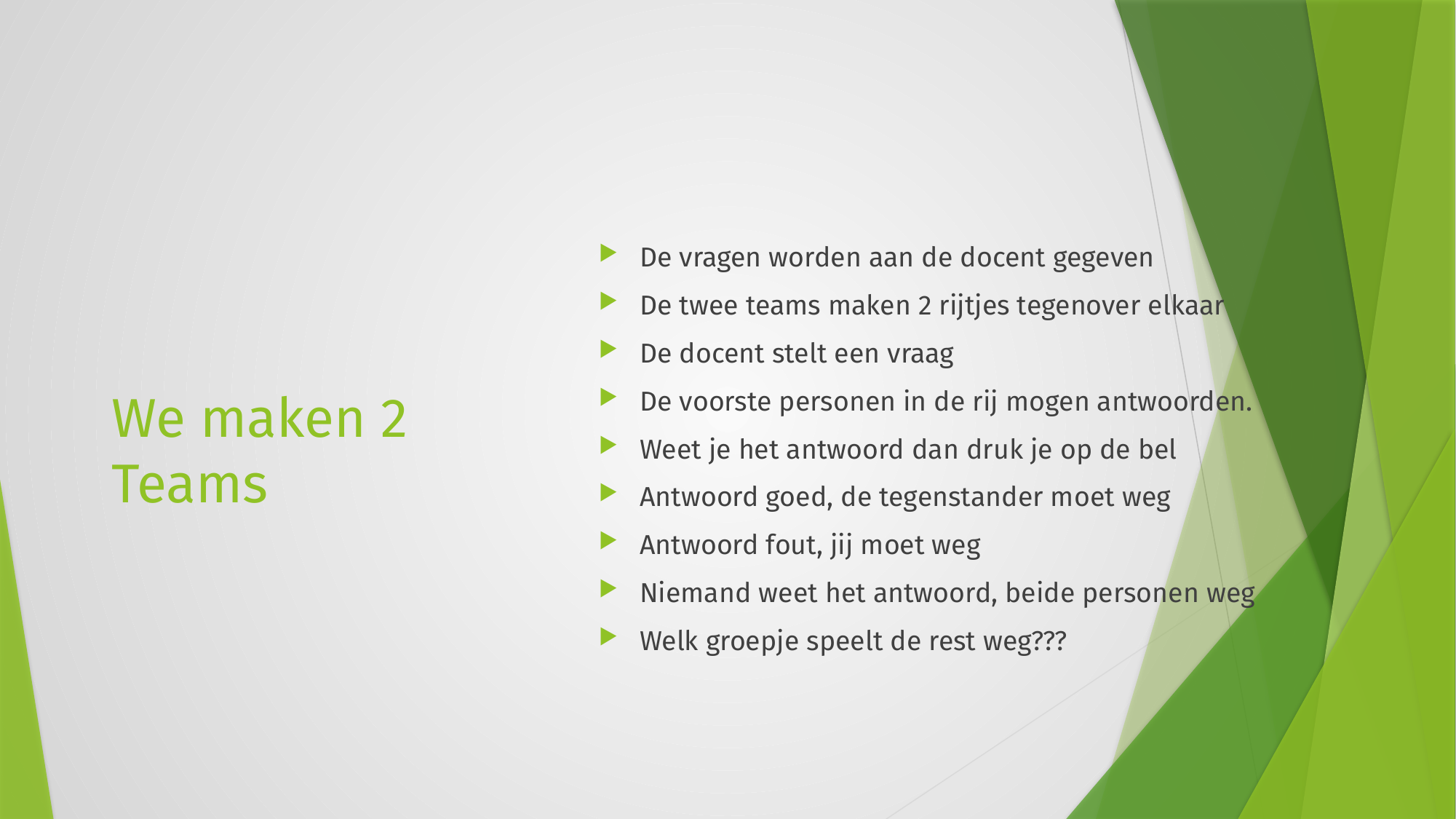

# We maken 2 Teams
De vragen worden aan de docent gegeven
De twee teams maken 2 rijtjes tegenover elkaar
De docent stelt een vraag
De voorste personen in de rij mogen antwoorden.
Weet je het antwoord dan druk je op de bel
Antwoord goed, de tegenstander moet weg
Antwoord fout, jij moet weg
Niemand weet het antwoord, beide personen weg
Welk groepje speelt de rest weg???